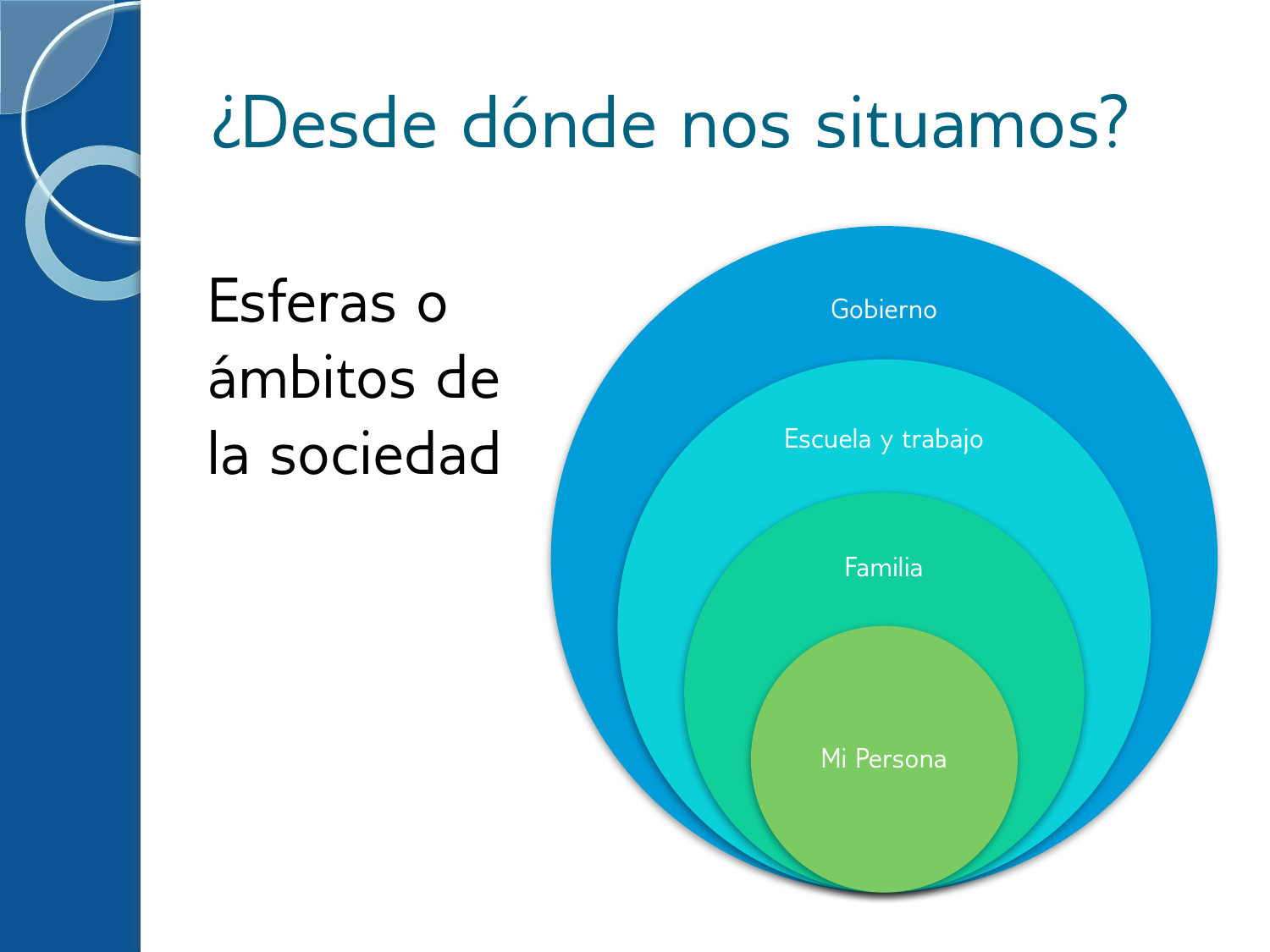

# ¿Desde dónde nos situamos?
Gobierno
Escuela y trabajo
Familia
Mi Persona
Esferas o ámbitos de la sociedad